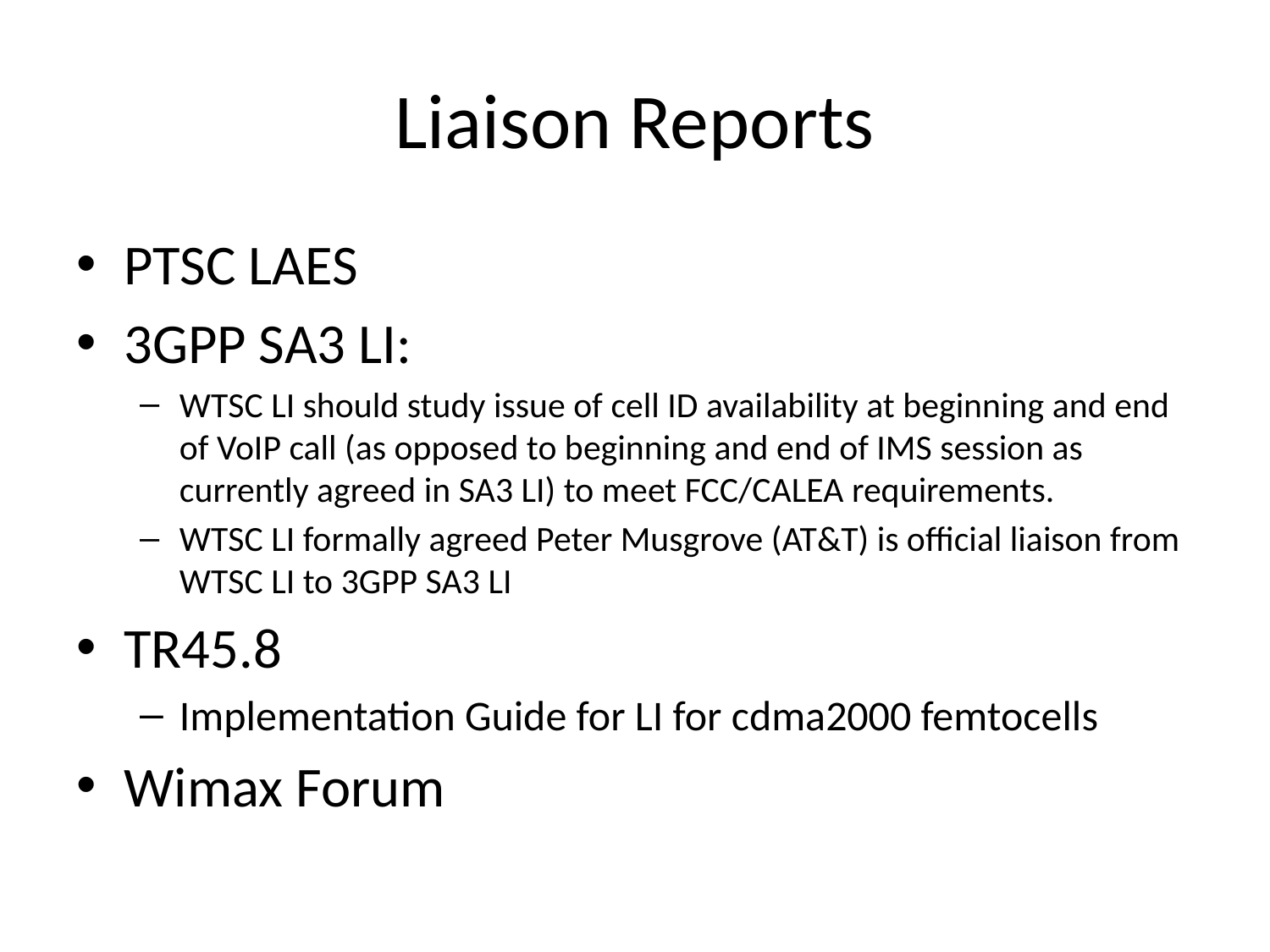

# Liaison Reports
PTSC LAES
3GPP SA3 LI:
WTSC LI should study issue of cell ID availability at beginning and end of VoIP call (as opposed to beginning and end of IMS session as currently agreed in SA3 LI) to meet FCC/CALEA requirements.
WTSC LI formally agreed Peter Musgrove (AT&T) is official liaison from WTSC LI to 3GPP SA3 LI
TR45.8
Implementation Guide for LI for cdma2000 femtocells
Wimax Forum